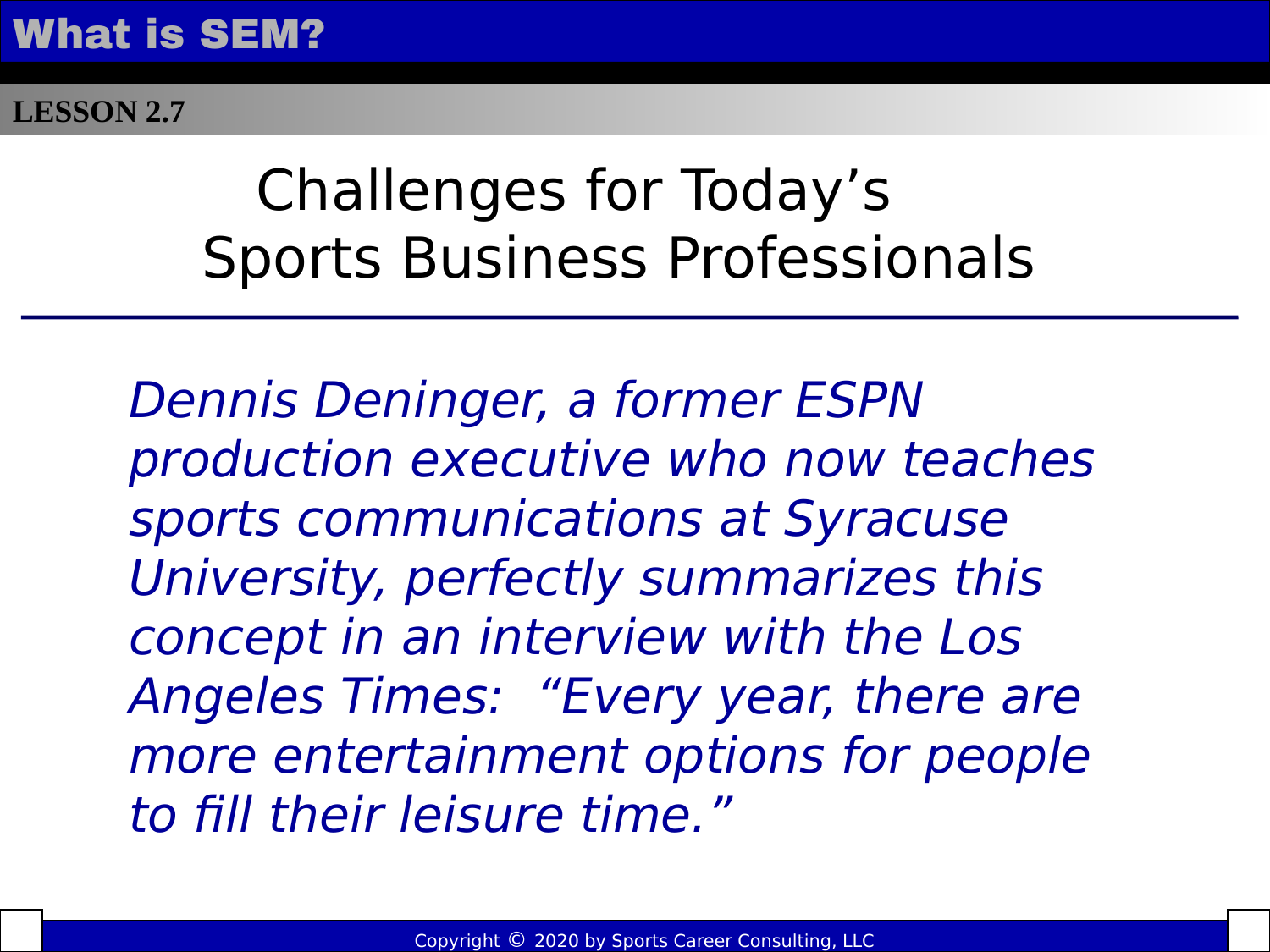

What is SEM?
LESSON 2.7
Challenges for Today’s      Sports Business Professionals

Dennis Deninger, a former ESPN production executive who now teaches sports communications at Syracuse University, perfectly summarizes this concept in an interview with the Los Angeles Times:  “Every year, there are more entertainment options for people to fill their leisure time.”
Copyright © 2020 by Sports Career Consulting, LLC